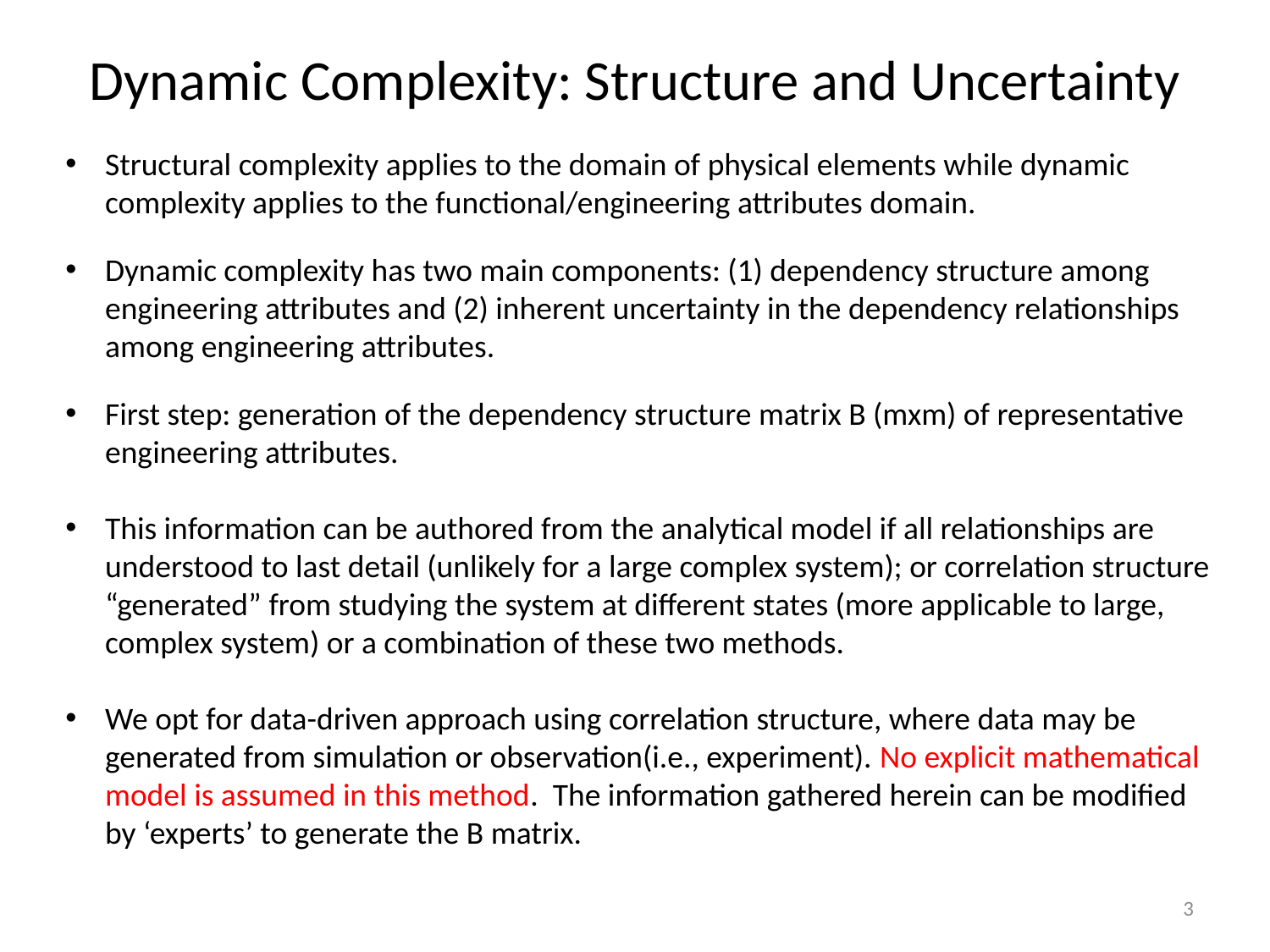

# Dynamic Complexity: Structure and Uncertainty
Structural complexity applies to the domain of physical elements while dynamic complexity applies to the functional/engineering attributes domain.

Dynamic complexity has two main components: (1) dependency structure among engineering attributes and (2) inherent uncertainty in the dependency relationships among engineering attributes.

First step: generation of the dependency structure matrix B (mxm) of representative engineering attributes.

This information can be authored from the analytical model if all relationships are understood to last detail (unlikely for a large complex system); or correlation structure “generated” from studying the system at different states (more applicable to large, complex system) or a combination of these two methods.

We opt for data-driven approach using correlation structure, where data may be generated from simulation or observation(i.e., experiment). No explicit mathematical model is assumed in this method.  The information gathered herein can be modified by ‘experts’ to generate the B matrix.
3